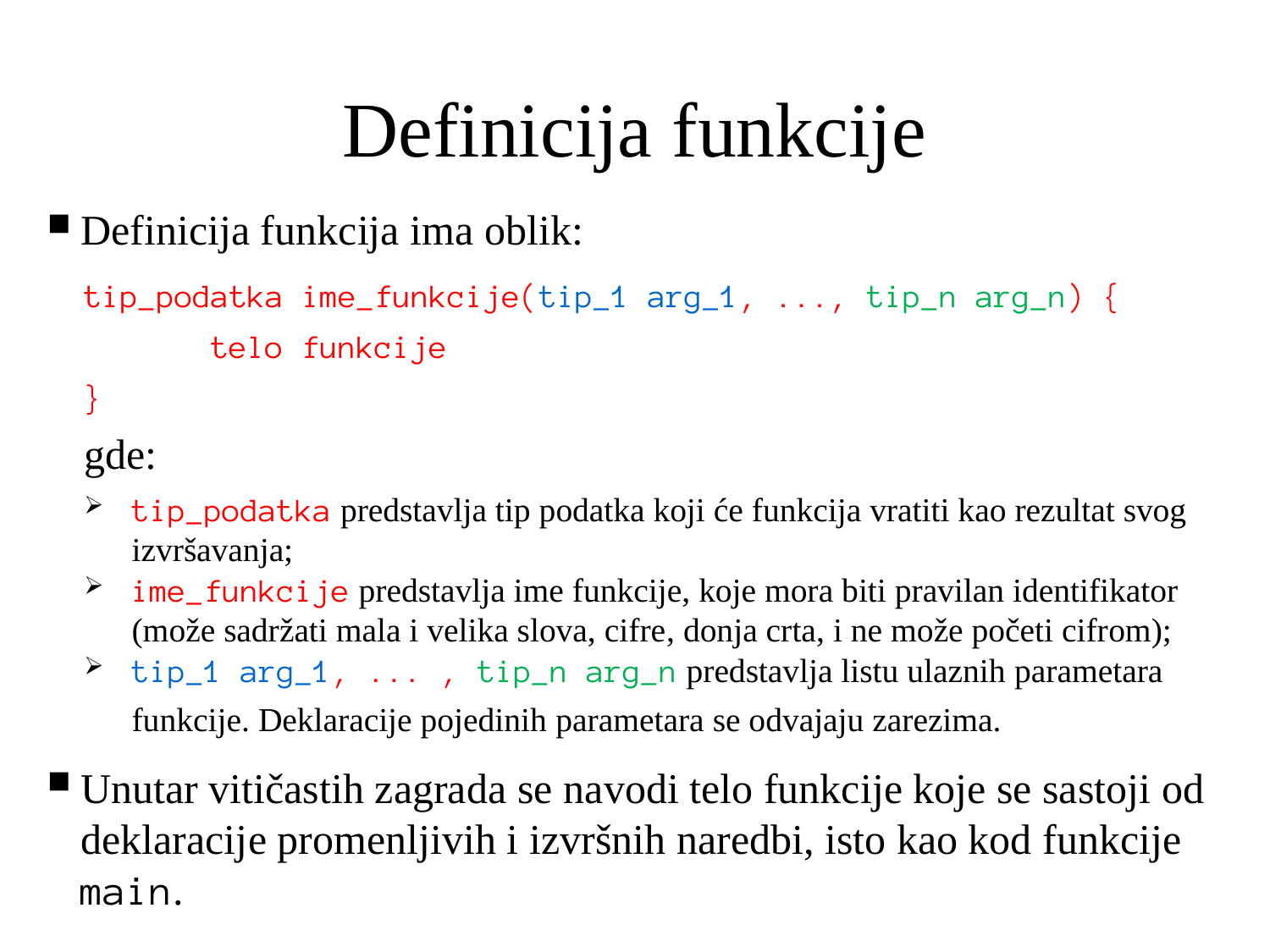

# Definicija funkcije
Definicija funkcija ima oblik:
tip_podatka ime_funkcije(tip_1 arg_1, ..., tip_n arg_n) {
	telo funkcije
}
gde:
tip_podatka predstavlja tip podatka koji će funkcija vratiti kao rezultat svog izvršavanja;
ime_funkcije predstavlja ime funkcije, koje mora biti pravilan identifikator (može sadržati mala i velika slova, cifre, donja crta, i ne može početi cifrom);
tip_1 arg_1, ... , tip_n arg_n predstavlja listu ulaznih parametara funkcije. Deklaracije pojedinih parametara se odvajaju zarezima.
Unutar vitičastih zagrada se navodi telo funkcije koje se sastoji od deklaracije promenljivih i izvršnih naredbi, isto kao kod funkcije main.